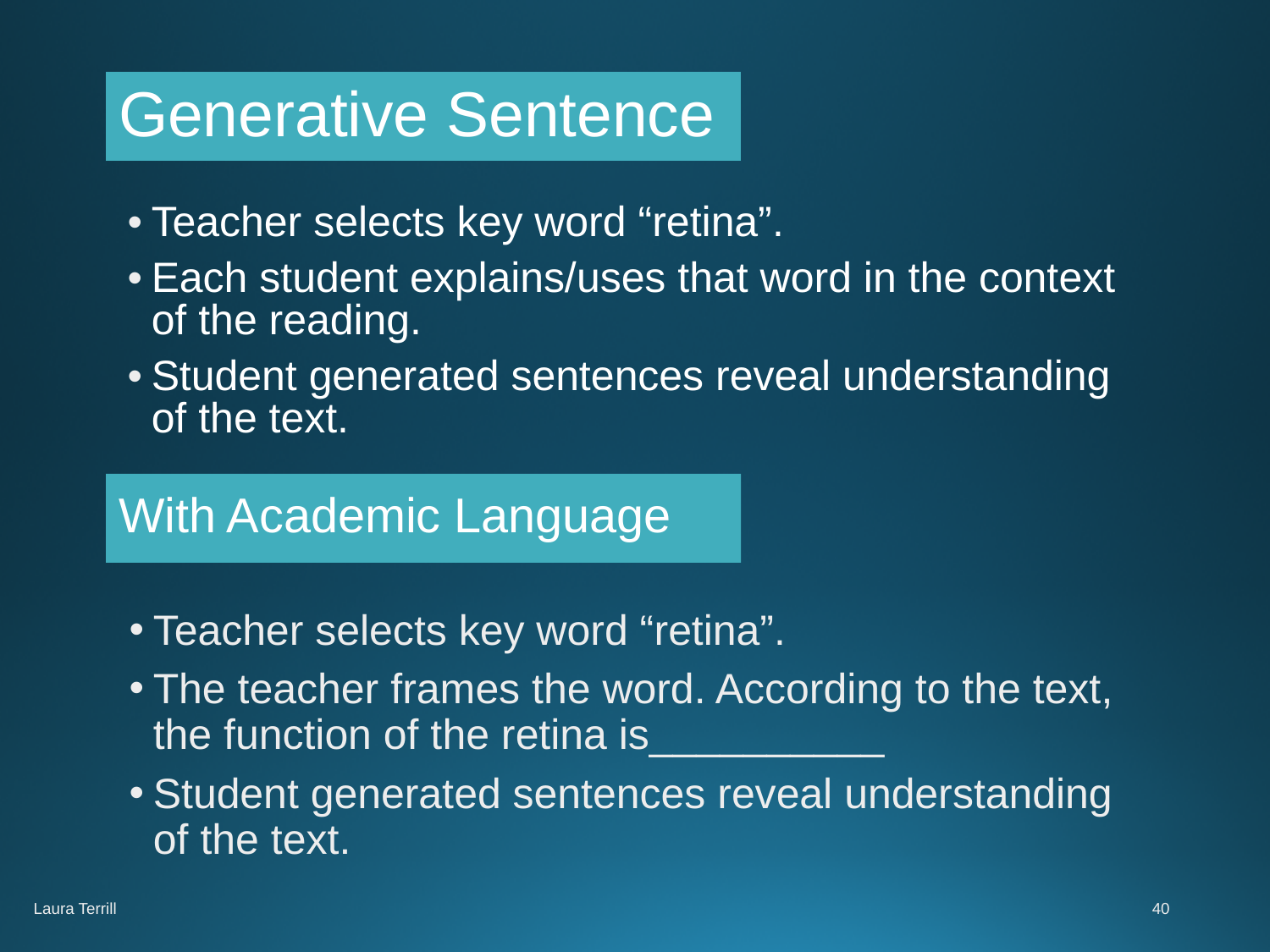

Generative Sentence
Teacher selects key word “retina”.
Each student explains/uses that word in the context of the reading.
Student generated sentences reveal understanding of the text.

# With Academic Language
Teacher selects key word “retina”.
The teacher frames the word. According to the text, the function of the retina is__________
Student generated sentences reveal understanding of the text.

Laura Terrill
40